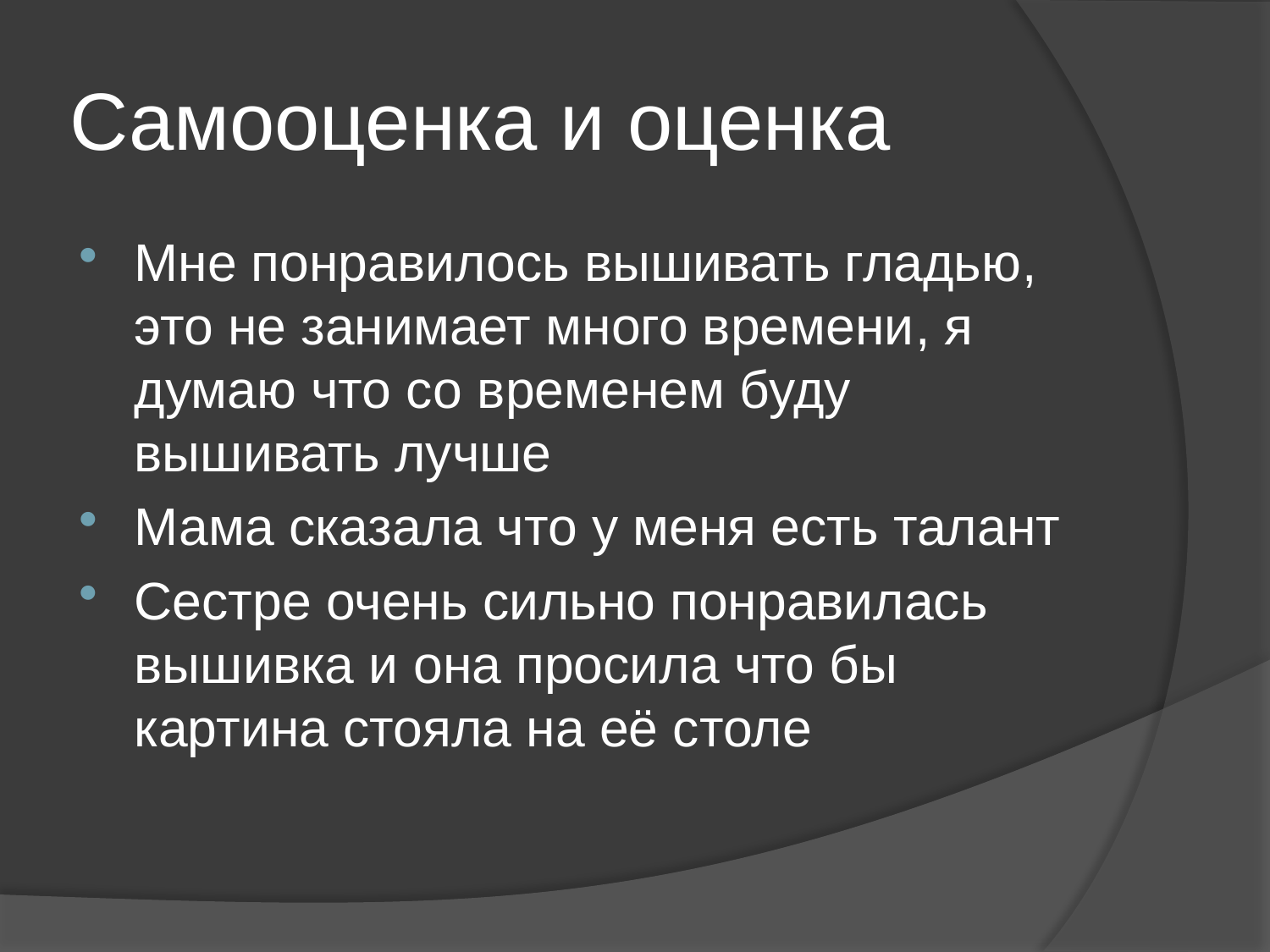

# Самооценка и оценка
Мне понравилось вышивать гладью, это не занимает много времени, я думаю что со временем буду вышивать лучше
Мама сказала что у меня есть талант
Сестре очень сильно понравилась вышивка и она просила что бы картина стояла на её столе